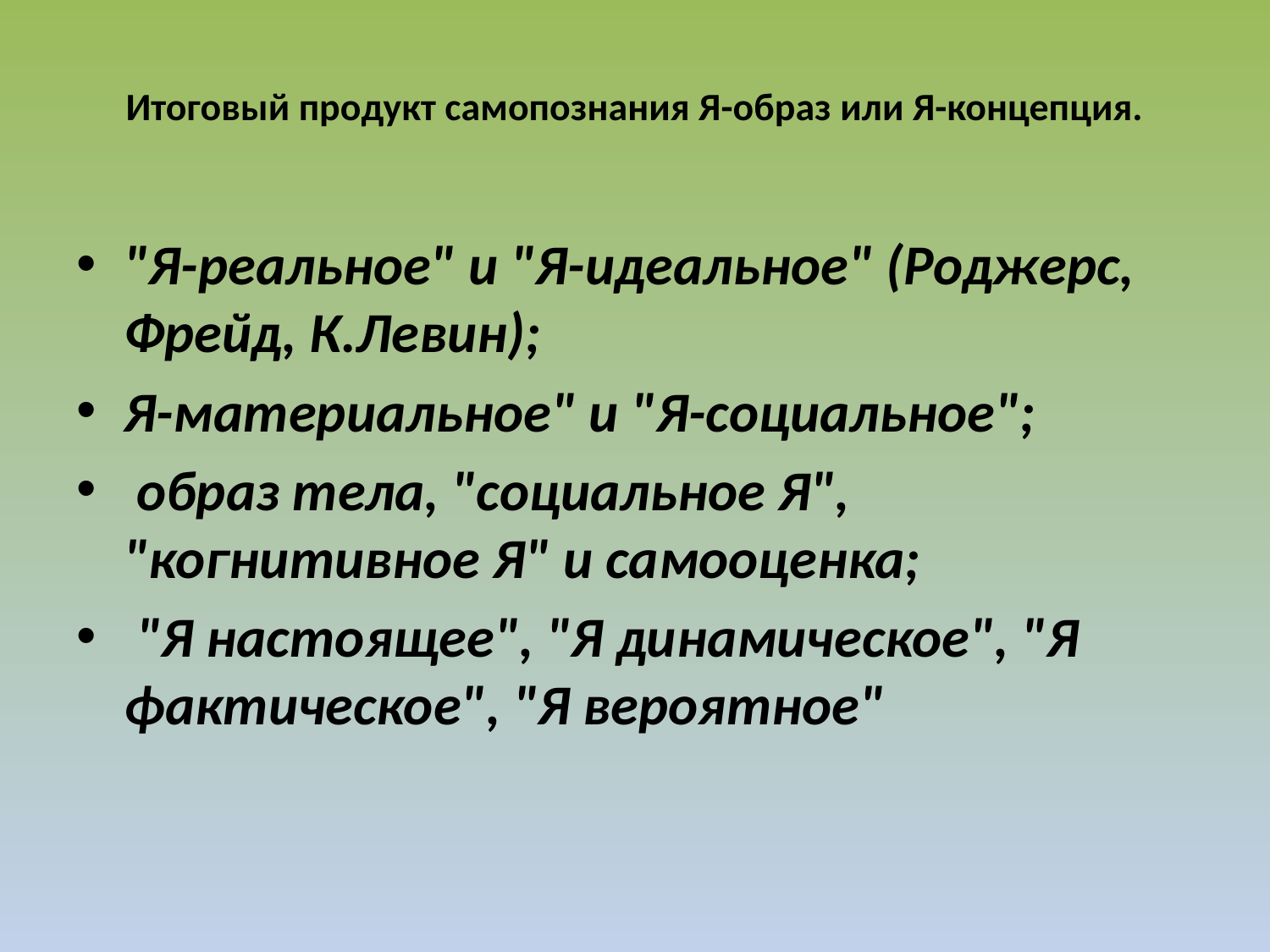

# Итоговый продукт самопознания Я-образ или Я-концепция.
"Я-реальное" и "Я-идеальное" (Роджерс, Фрейд, К.Левин);
Я-материальное" и "Я-социальное";
 образ тела, "социальное Я", "когнитивное Я" и самооценка;
 "Я настоящее", "Я динамическое", "Я фактическое", "Я вероятное"